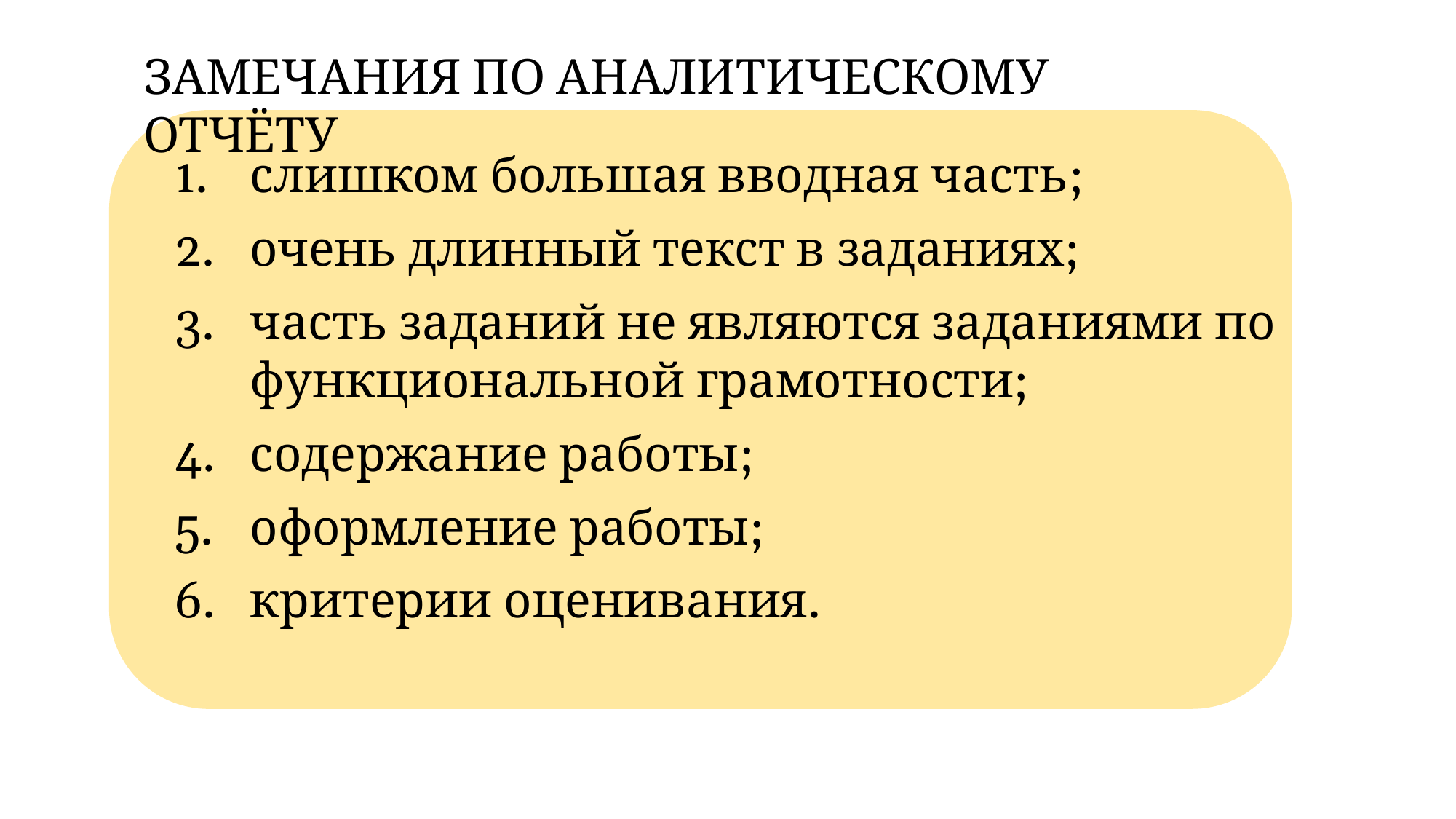

ЗАМЕЧАНИЯ ПО АНАЛИТИЧЕСКОМУ ОТЧЁТУ

слишком большая вводная часть;
очень длинный текст в заданиях;
часть заданий не являются заданиями по функциональной грамотности;
содержание работы;
оформление работы;
критерии оценивания.